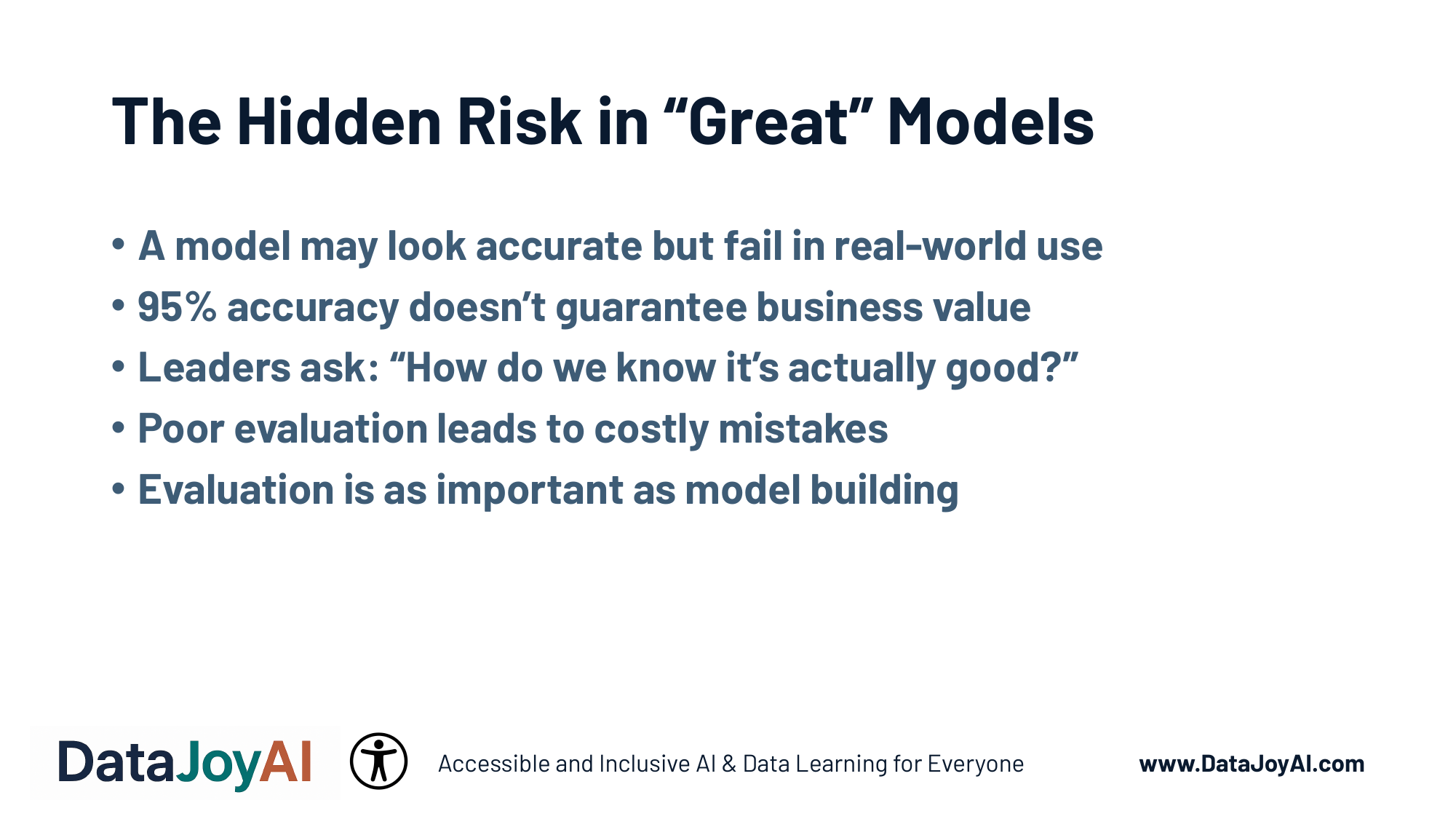

# The Hidden Risk in “Great” Models
A model may look accurate but fail in real-world use
95% accuracy doesn’t guarantee business value
Leaders ask: “How do we know it’s actually good?”
Poor evaluation leads to costly mistakes
Evaluation is as important as model building